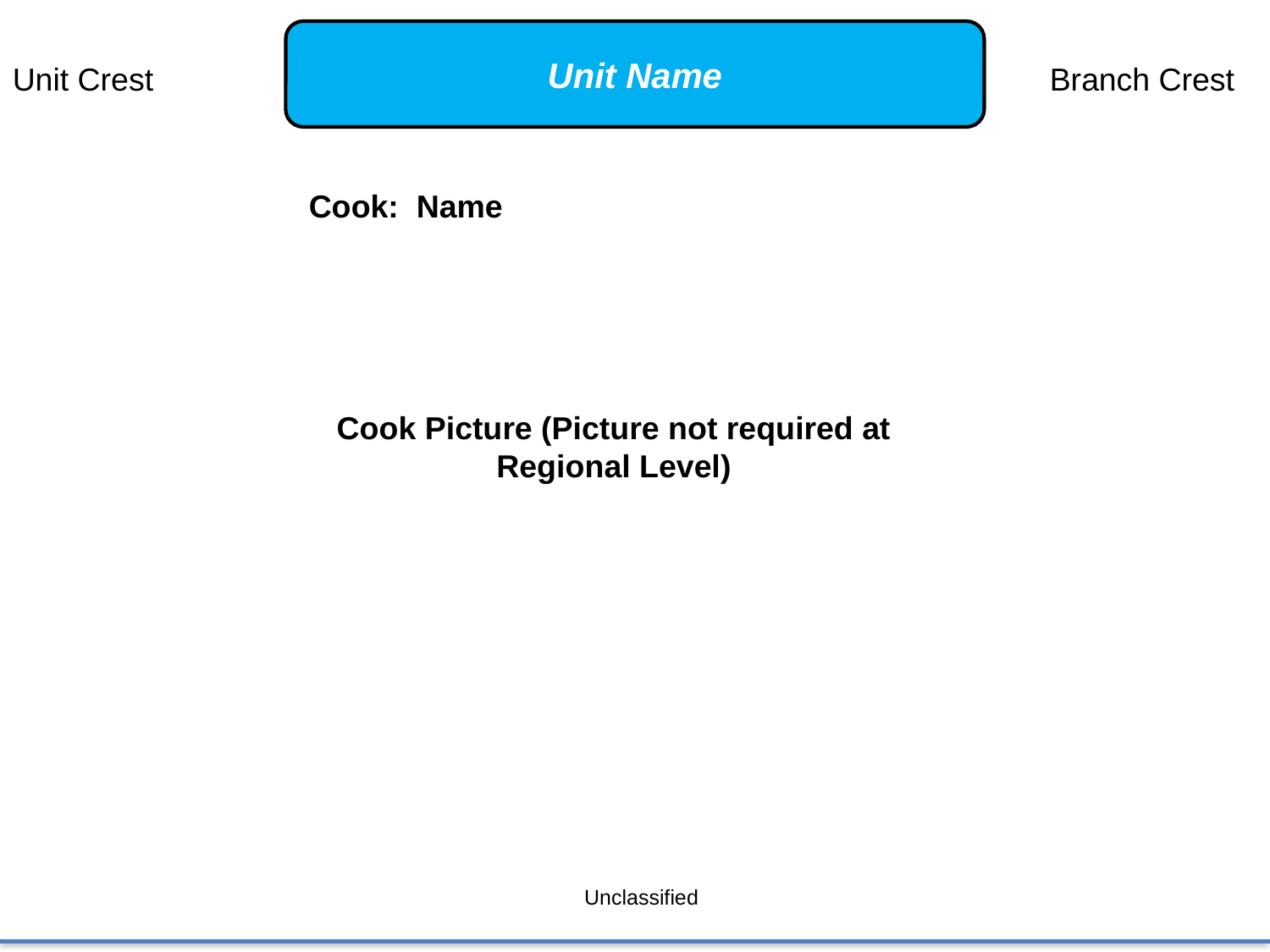

Unit Name
Unit Crest
Branch Crest
Cook:  Name

Cook Picture (Picture not required at Regional Level)

Unclassified